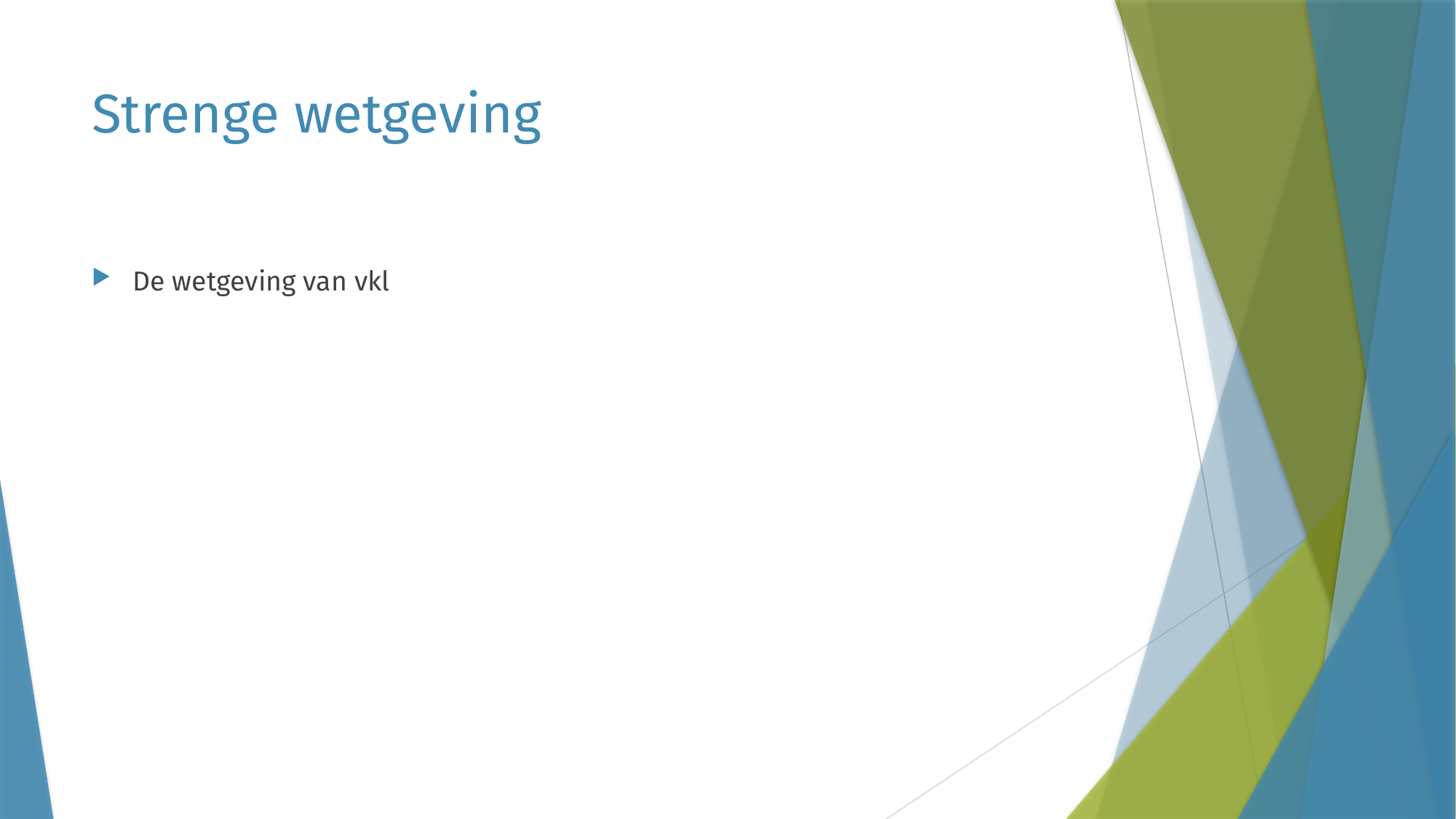

# Strenge wetgeving
De wetgeving van vkl